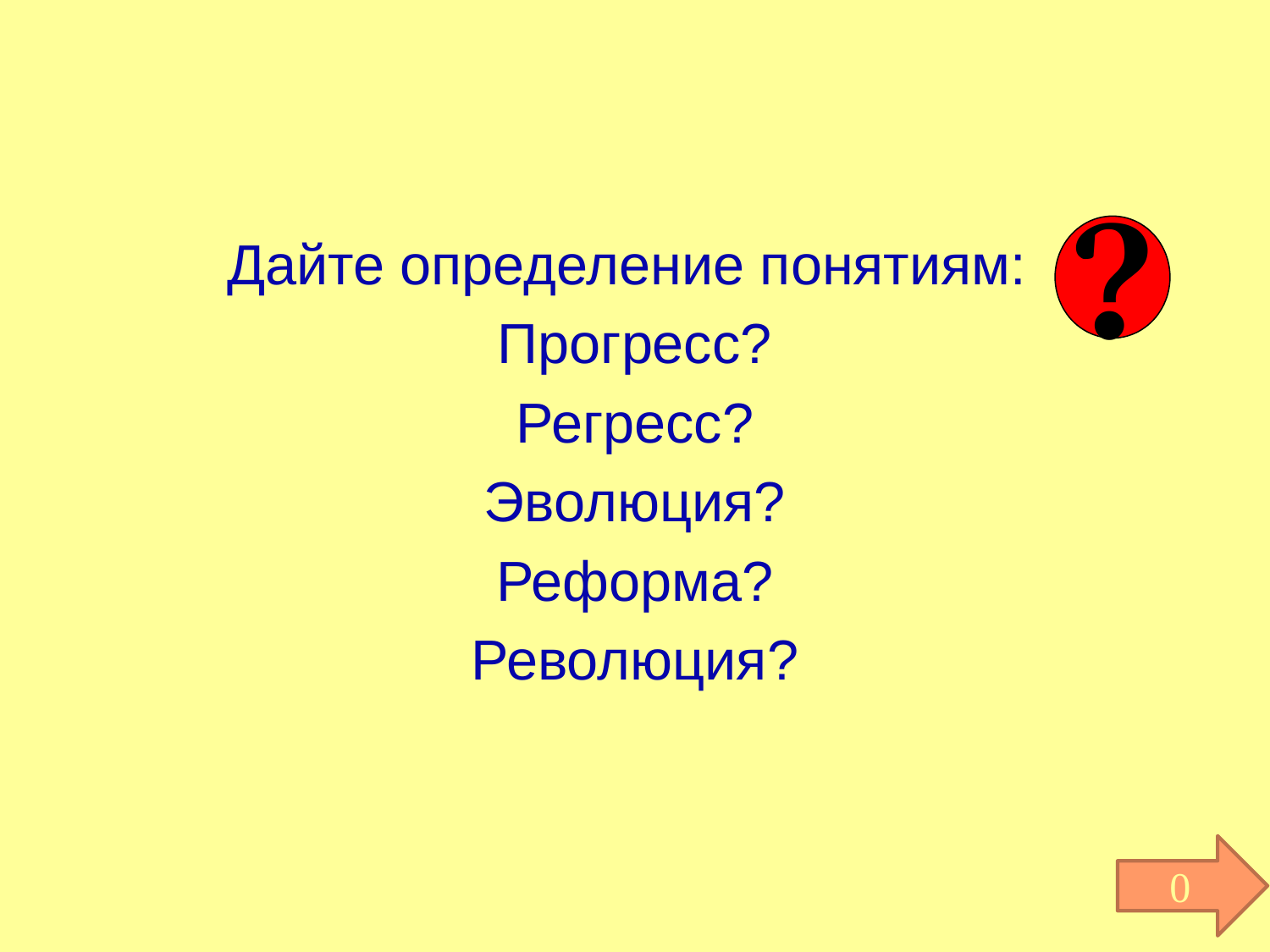

?
Дайте определение понятиям:
Прогресс?
Регресс?
Эволюция?
Реформа?
Революция?
0